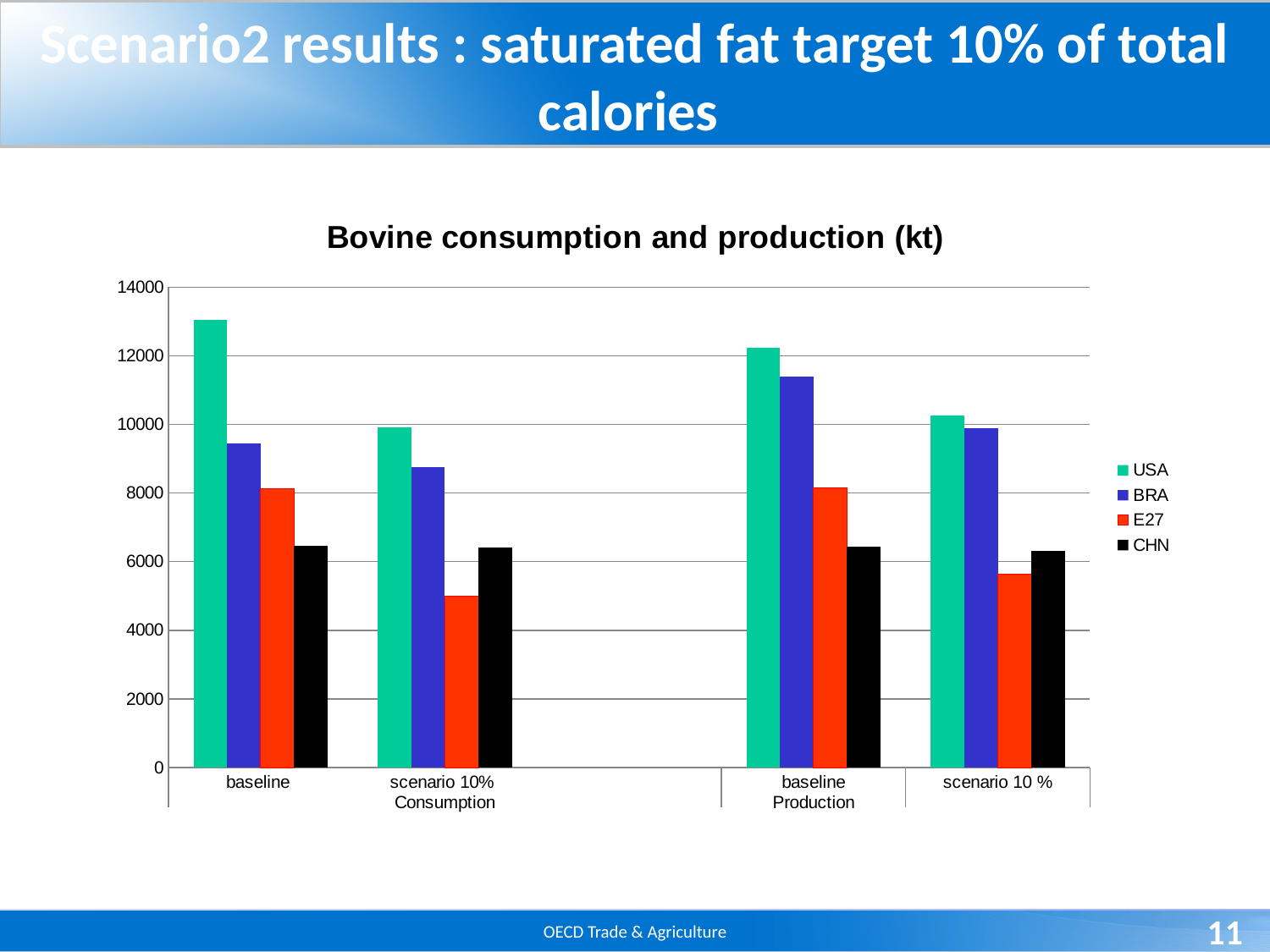

# Scenario2 results : saturated fat target 10% of total calories

### Chart: Bovine consumption and production (kt)

| Category | USA | BRA | E27 | CHN |
|---|---|---|---|---|
| baseline  | 13057.3094557272 | 9457.712067895794 | 8136.20041414167 | 6473.35274725704 |
| scenario 10%  | 9917.69888751745 | 8746.69825106042 | 4990.01445843972 | 6400.0 |
|  | None | None | None | None |
| baseline | 12225.726241846007 | 11387.3182877354 | 8161.265663030342 | 6437.581204327112 |
| scenario 10 % | 10263.473742399605 | 9894.26496482145 | 5633.704907738208 | 6311.292508251352 |